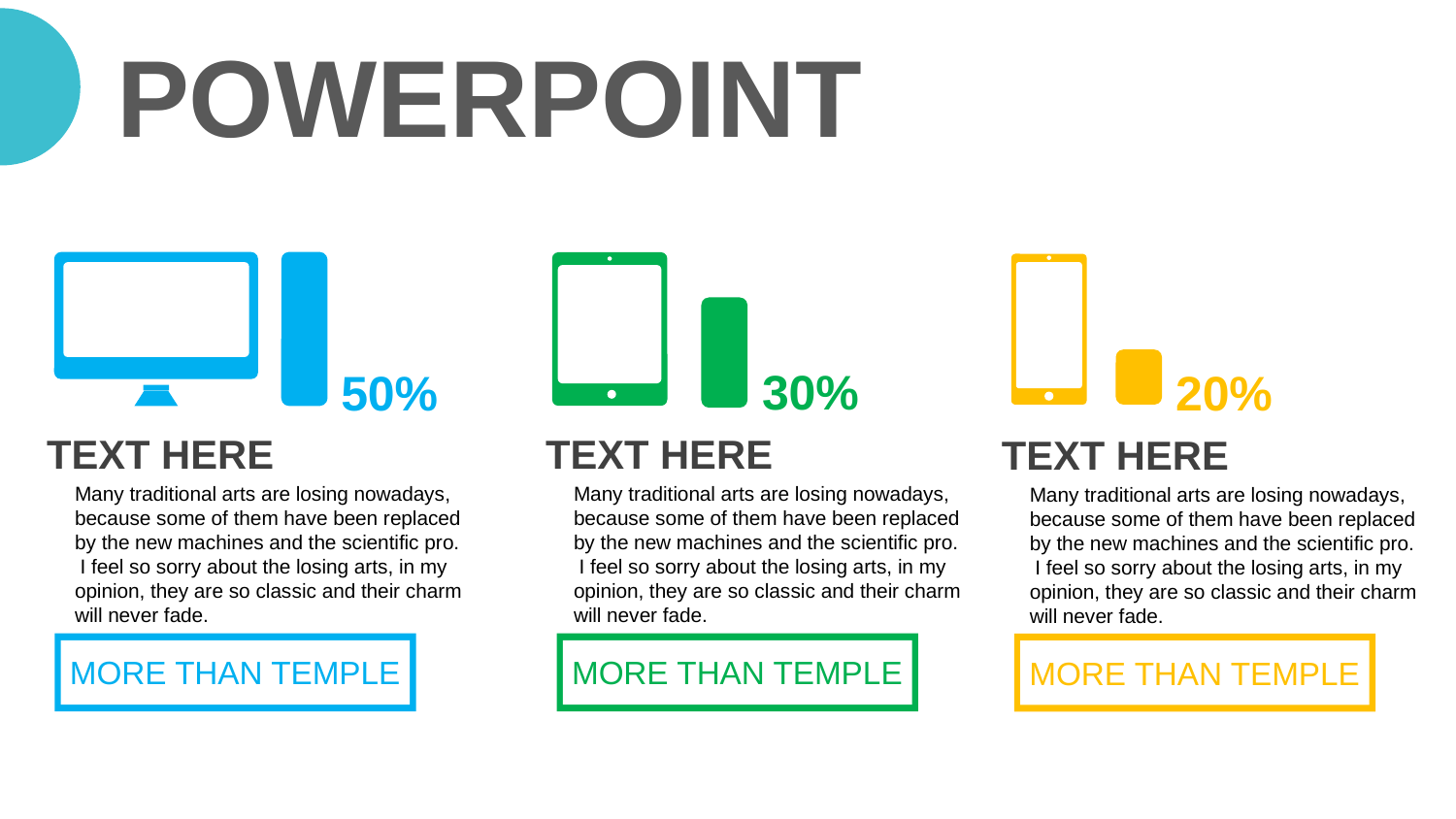

POWERPOINT

20%
TEXT HERE
Many traditional arts are losing nowadays,
because some of them have been replaced
by the new machines and the scientific pro.
 I feel so sorry about the losing arts, in my
opinion, they are so classic and their charm
will never fade.

MORE THAN TEMPLE

30%
50%
TEXT HERE
TEXT HERE
Many traditional arts are losing nowadays,
because some of them have been replaced
by the new machines and the scientific pro.
 I feel so sorry about the losing arts, in my
opinion, they are so classic and their charm
will never fade.
Many traditional arts are losing nowadays,
because some of them have been replaced
by the new machines and the scientific pro.
 I feel so sorry about the losing arts, in my
opinion, they are so classic and their charm
will never fade.

MORE THAN TEMPLE

MORE THAN TEMPLE